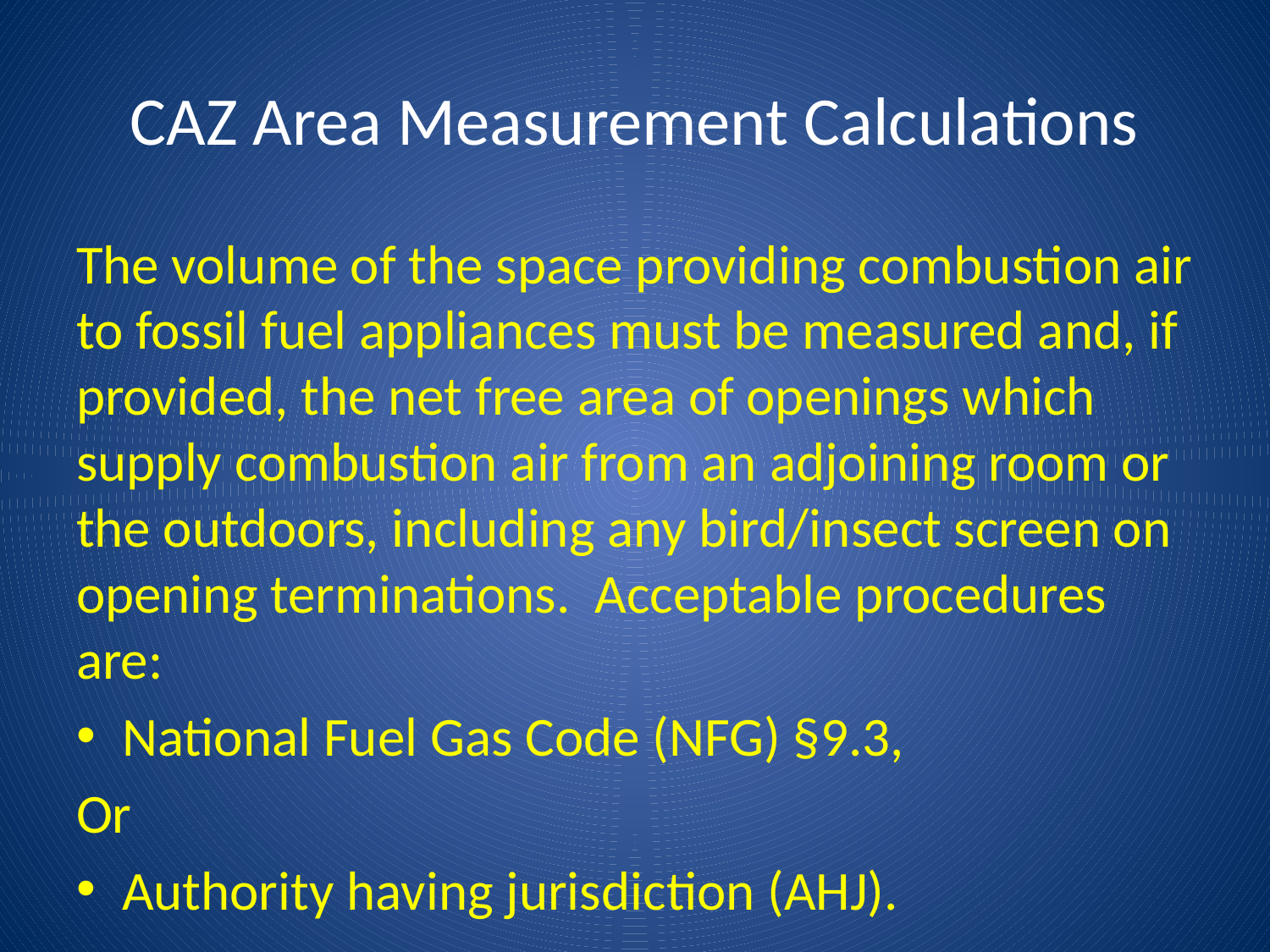

# CAZ Area Measurement Calculations
The volume of the space providing combustion air to fossil fuel appliances must be measured and, if provided, the net free area of openings which supply combustion air from an adjoining room or the outdoors, including any bird/insect screen on opening terminations.  Acceptable procedures are:
National Fuel Gas Code (NFG) §9.3,
Or
Authority having jurisdiction (AHJ).